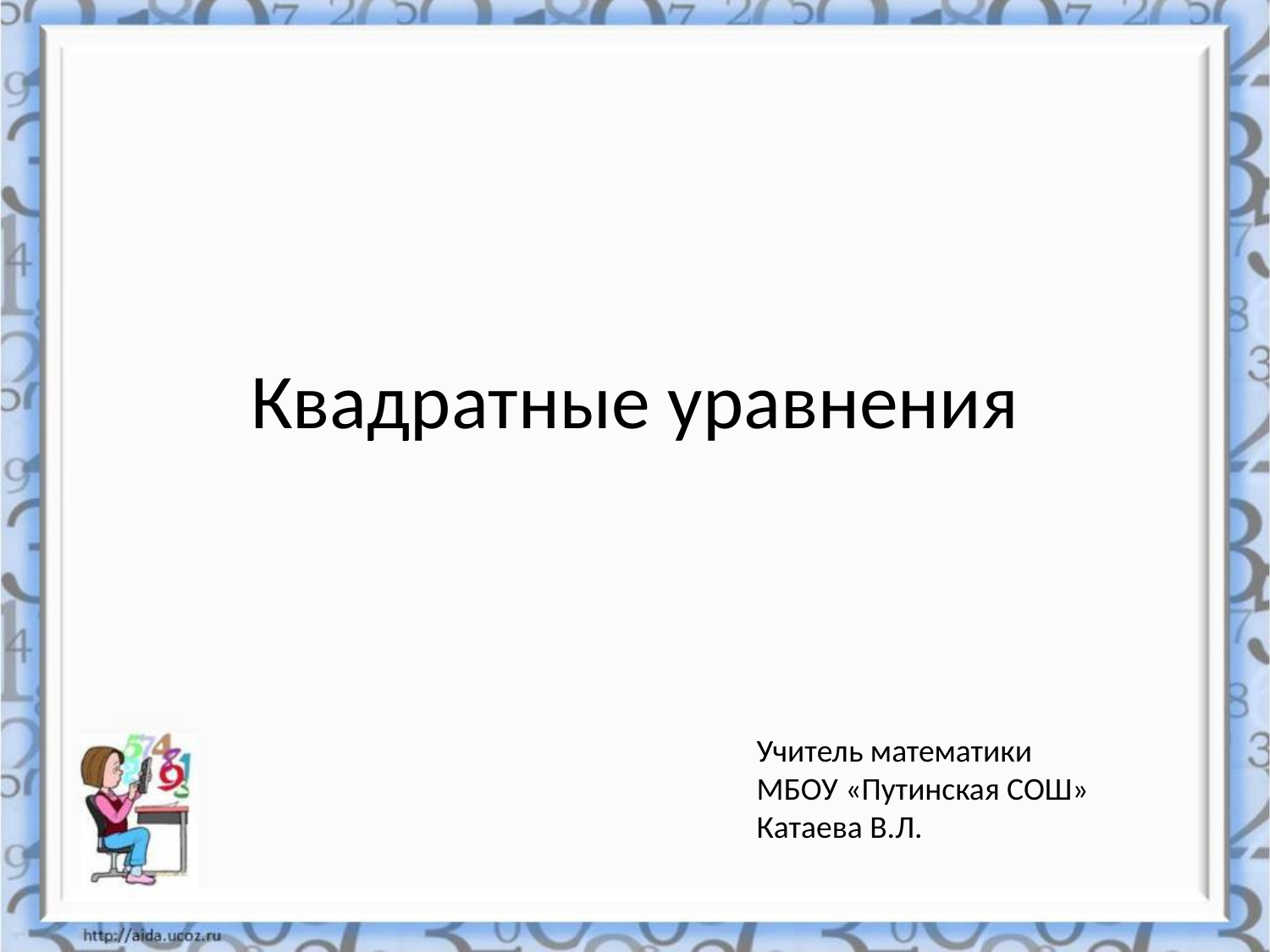

# Квадратные уравнения
Учитель математики МБОУ «Путинская СОШ»
Катаева В.Л.